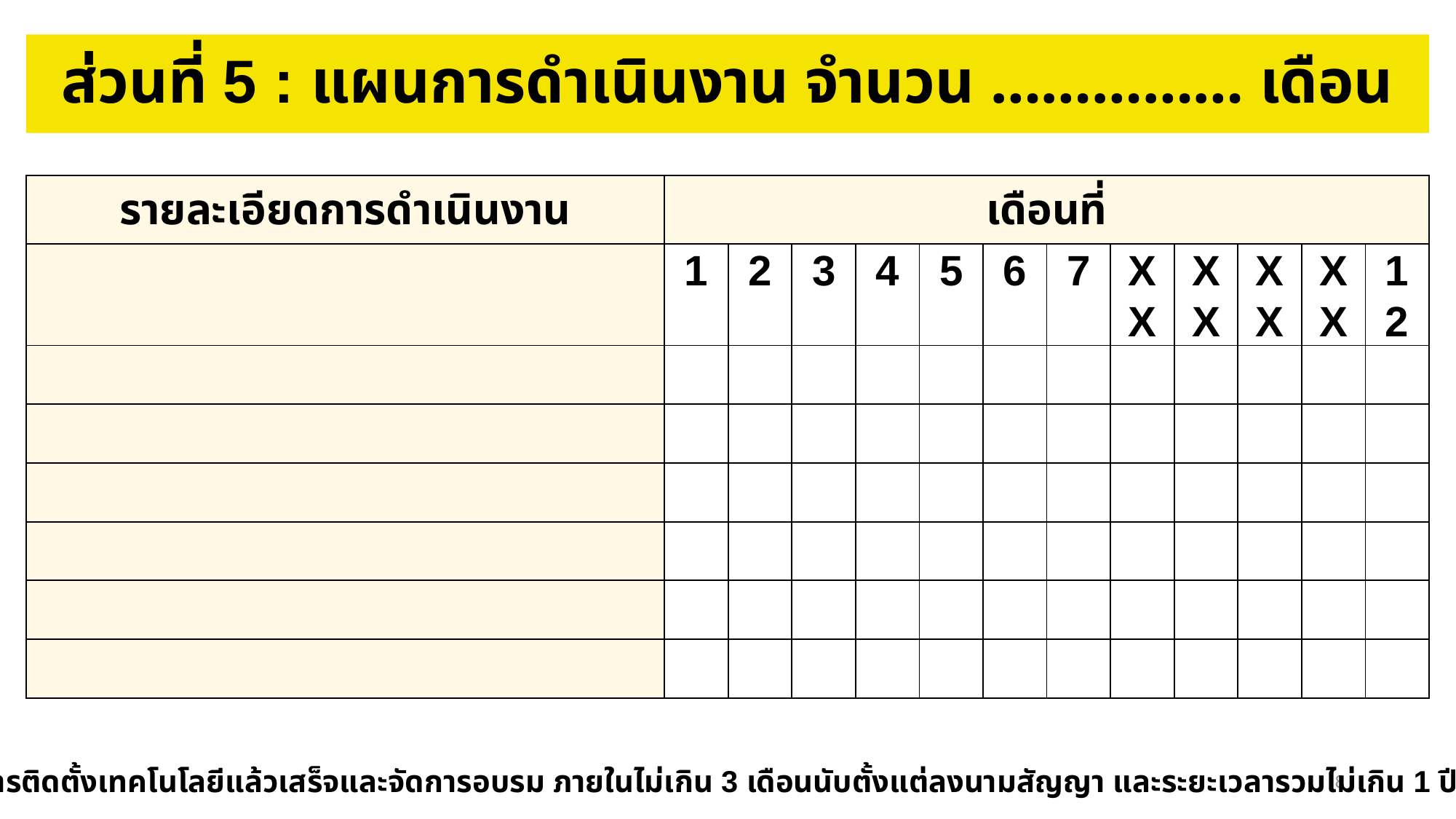

# ส่วนที่ 5 : แผนการดำเนินงาน จำนวน …………… เดือน
| รายละเอียดการดำเนินงาน | เดือนที่ |  |  |  |  |  |  |  |  |  |  |  |
| --- | --- | --- | --- | --- | --- | --- | --- | --- | --- | --- | --- | --- |
|  | 1 | 2 | 3 | 4 | 5 | 6 | 7 | XX | XX | XX | XX | 12 |
|  |  |  |  |  |  |  |  |  |  |  |  |  |
|  |  |  |  |  |  |  |  |  |  |  |  |  |
|  |  |  |  |  |  |  |  |  |  |  |  |  |
|  |  |  |  |  |  |  |  |  |  |  |  |  |
|  |  |  |  |  |  |  |  |  |  |  |  |  |
|  |  |  |  |  |  |  |  |  |  |  |  |  |

หมายเหตุ ดำเนินการติดตั้งเทคโนโลยีแล้วเสร็จและจัดการอบรม ภายในไม่เกิน 3 เดือนนับตั้งแต่ลงนามสัญญา และระยะเวลารวมไม่เกิน 1 ปี
8